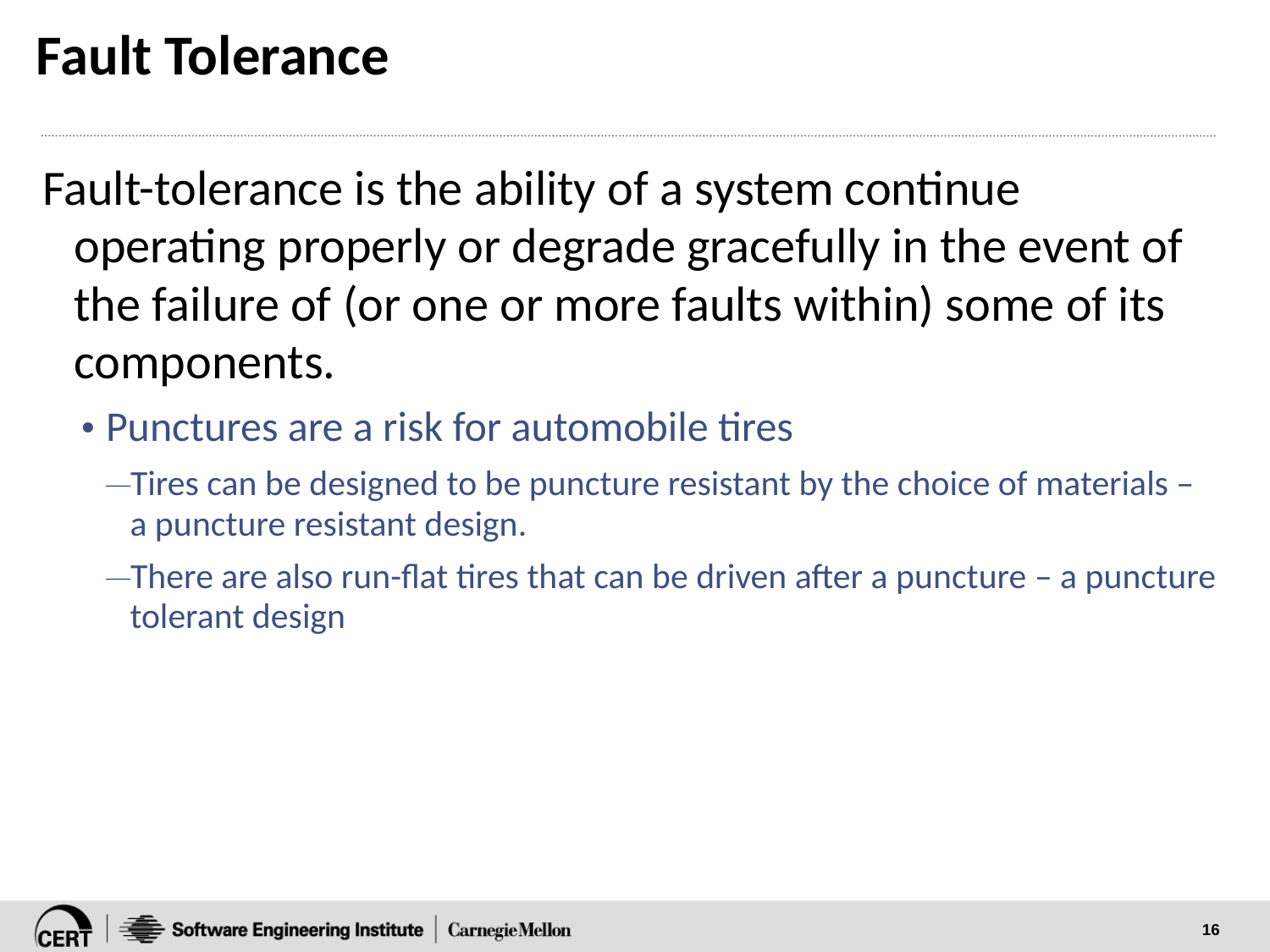

# Fault Tolerance
Fault-tolerance is the ability of a system continue operating properly or degrade gracefully in the event of the failure of (or one or more faults within) some of its components.
Punctures are a risk for automobile tires
Tires can be designed to be puncture resistant by the choice of materials – a puncture resistant design.
There are also run-flat tires that can be driven after a puncture – a puncture tolerant design